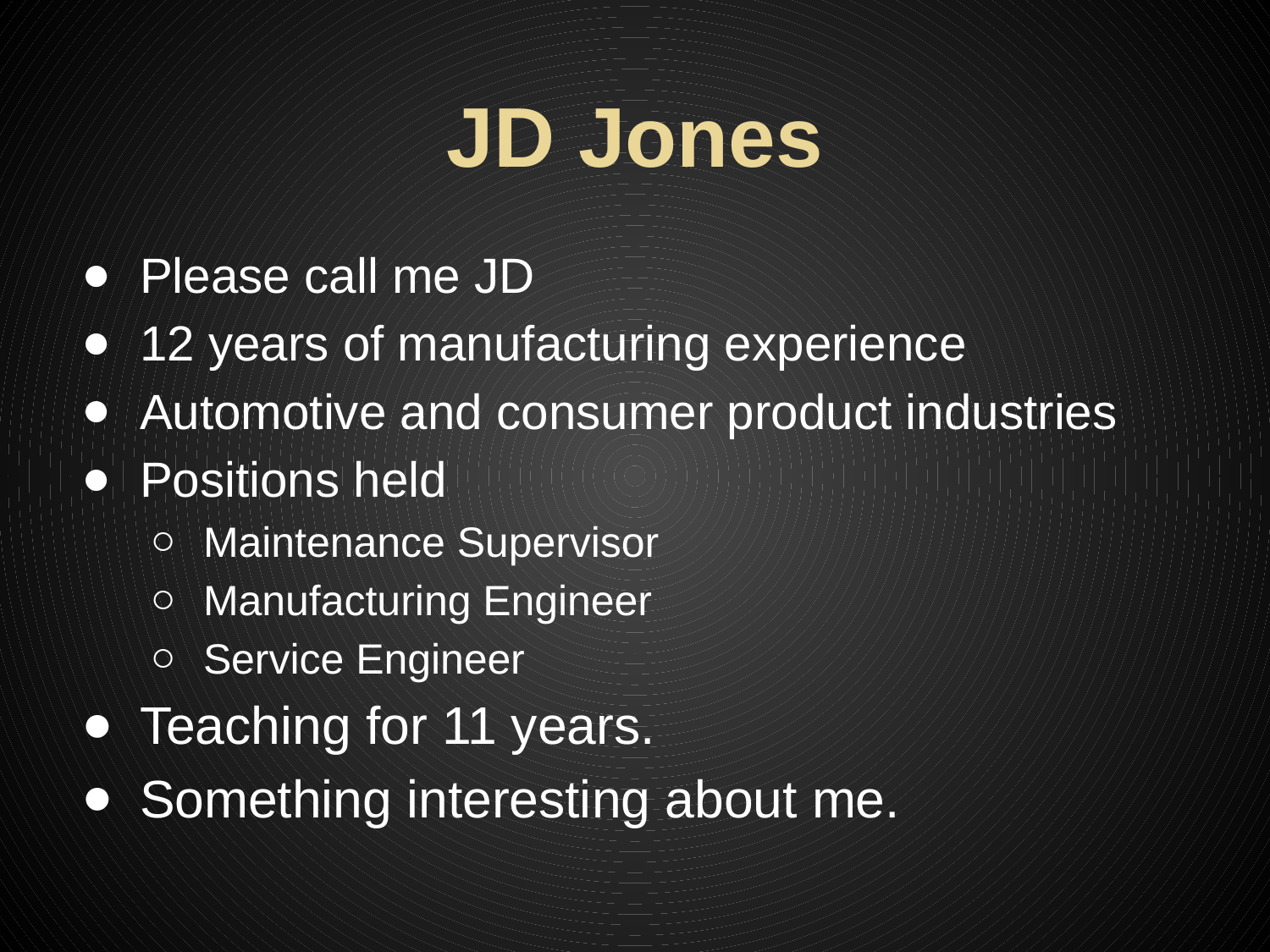

# JD Jones
Please call me JD
12 years of manufacturing experience
Automotive and consumer product industries
Positions held
Maintenance Supervisor
Manufacturing Engineer
Service Engineer
Teaching for 11 years.
Something interesting about me.